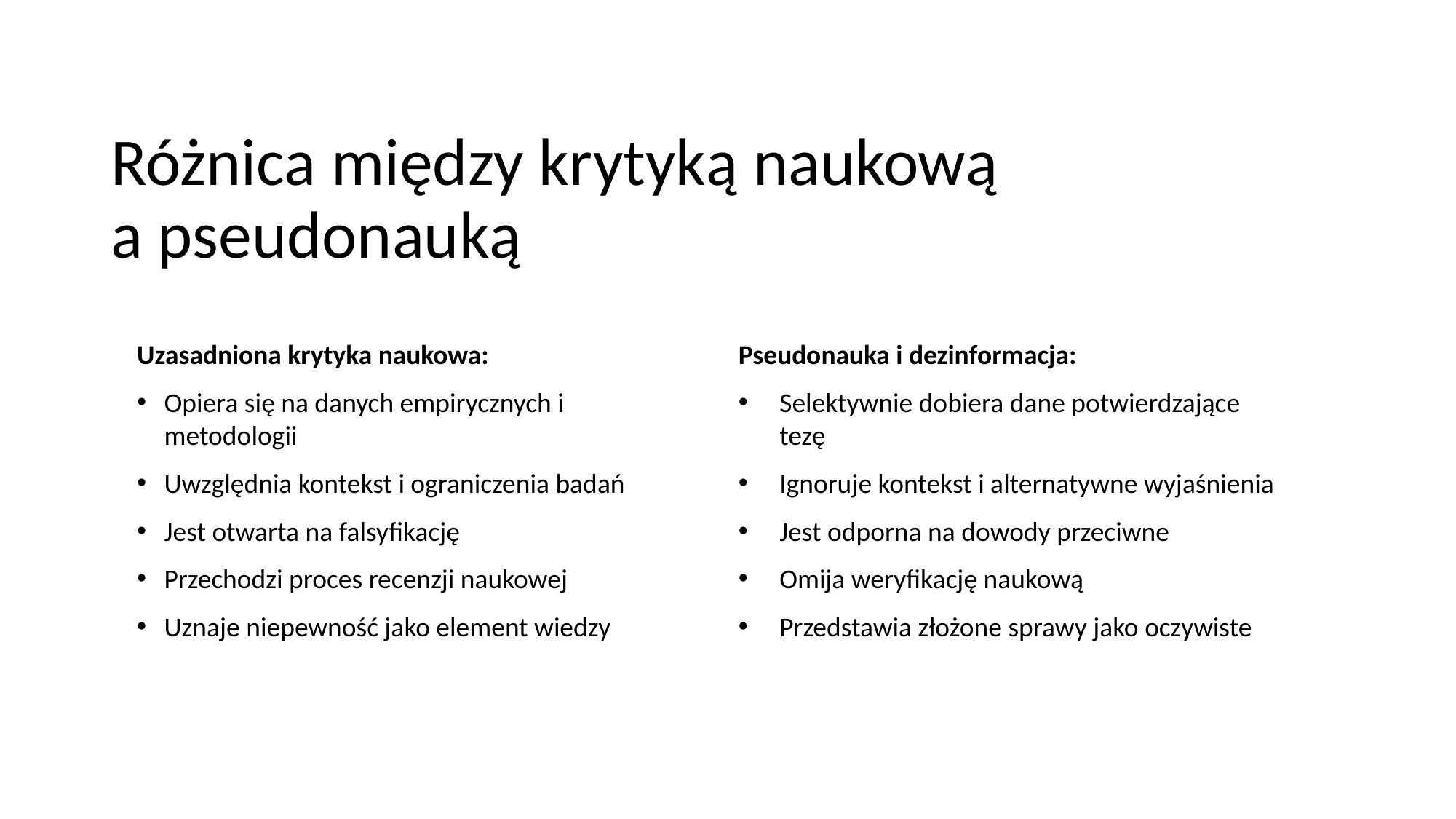

# Różnica między krytyką naukową a pseudonauką
Uzasadniona krytyka naukowa:
Opiera się na danych empirycznych i metodologii
Uwzględnia kontekst i ograniczenia badań
Jest otwarta na falsyfikację
Przechodzi proces recenzji naukowej
Uznaje niepewność jako element wiedzy
Pseudonauka i dezinformacja:
Selektywnie dobiera dane potwierdzające tezę
Ignoruje kontekst i alternatywne wyjaśnienia
Jest odporna na dowody przeciwne
Omija weryfikację naukową
Przedstawia złożone sprawy jako oczywiste